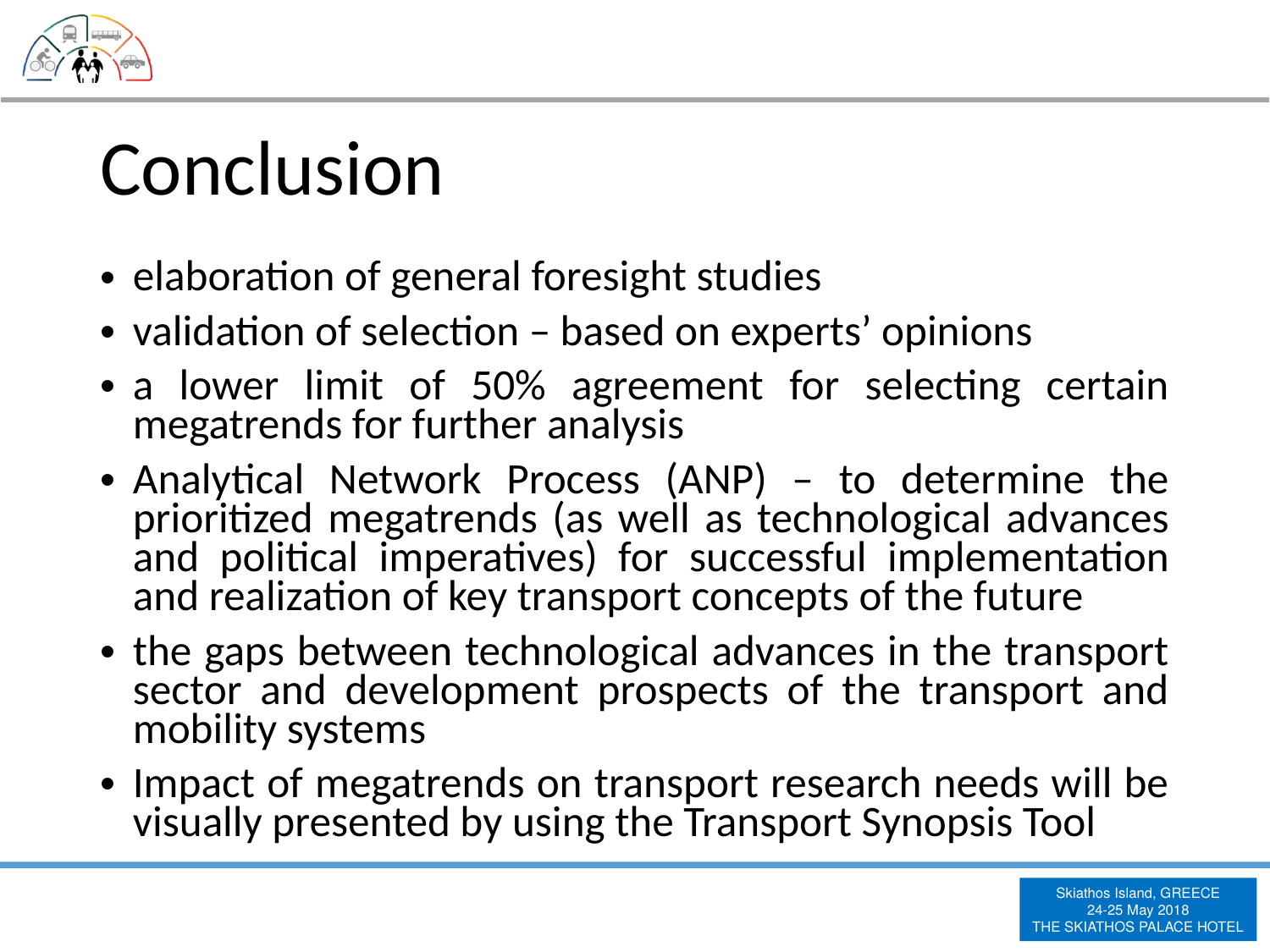

# Conclusion
elaboration of general foresight studies
validation of selection – based on experts’ opinions
a lower limit of 50% agreement for selecting certain megatrends for further analysis
Analytical Network Process (ANP) – to determine the prioritized megatrends (as well as technological advances and political imperatives) for successful implementation and realization of key transport concepts of the future
the gaps between technological advances in the transport sector and development prospects of the transport and mobility systems
Impact of megatrends on transport research needs will be visually presented by using the Transport Synopsis Tool